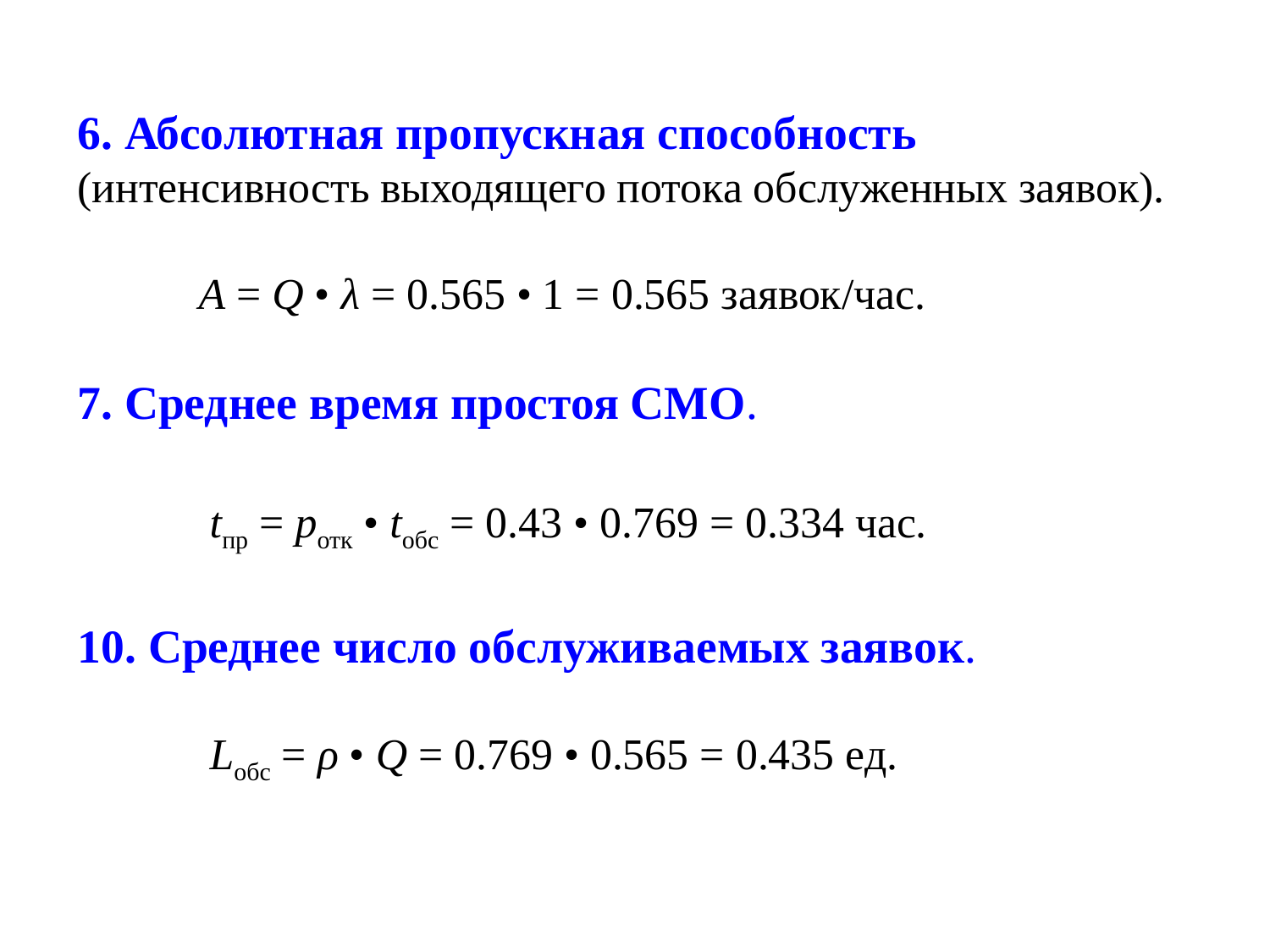

6. Абсолютная пропускная способность (интенсивность выходящего потока обслуженных заявок).
           A = Q • λ = 0.565 • 1 = 0.565 заявок/час.
7. Среднее время простоя СМО.
            tпр = pотк • tобс = 0.43 • 0.769 = 0.334 час.
10. Среднее число обслуживаемых заявок.
            Lобс = ρ • Q = 0.769 • 0.565 = 0.435 ед.